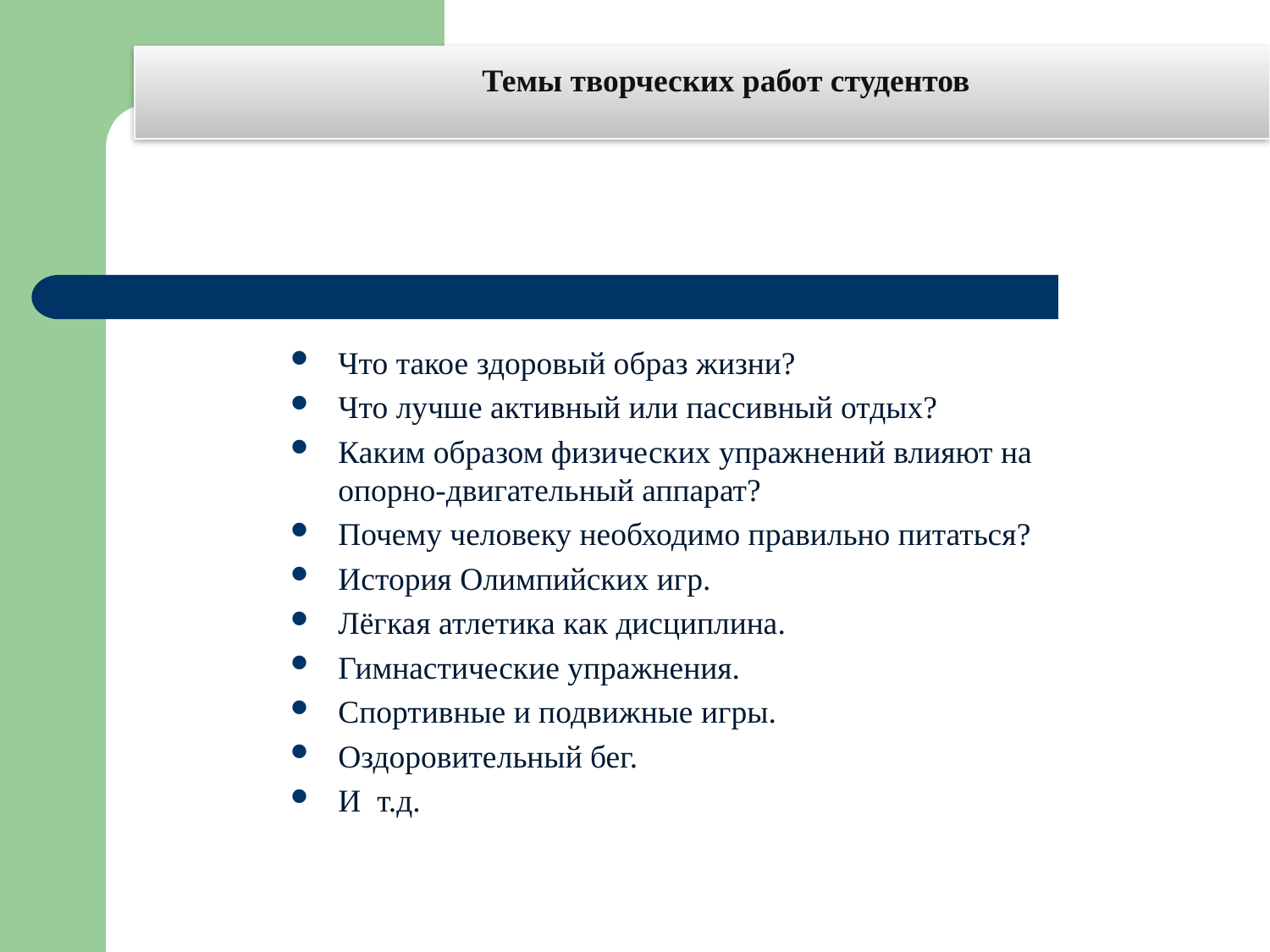

# Темы творческих работ студентов
Что такое здоровый образ жизни?
Что лучше активный или пассивный отдых?
Каким образом физических упражнений влияют на опорно-двигательный аппарат?
Почему человеку необходимо правильно питаться?
История Олимпийских игр.
Лёгкая атлетика как дисциплина.
Гимнастические упражнения.
Спортивные и подвижные игры.
Оздоровительный бег.
И  т.д.